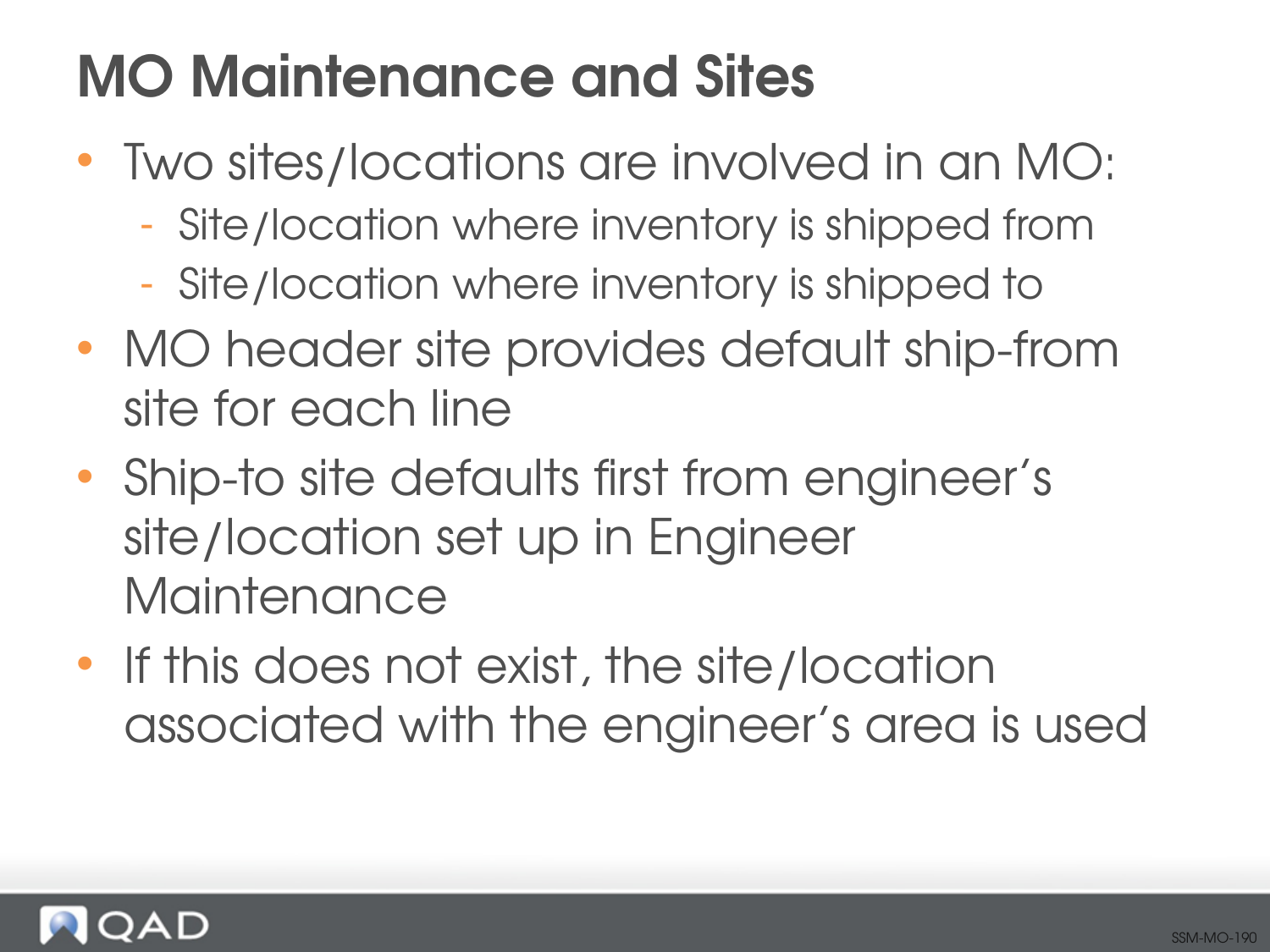

# MO Maintenance and Sites
Two sites/locations are involved in an MO:
Site/location where inventory is shipped from
Site/location where inventory is shipped to
MO header site provides default ship-from site for each line
Ship-to site defaults first from engineer’s site/location set up in Engineer Maintenance
If this does not exist, the site/location associated with the engineer’s area is used

SSM-MO-190